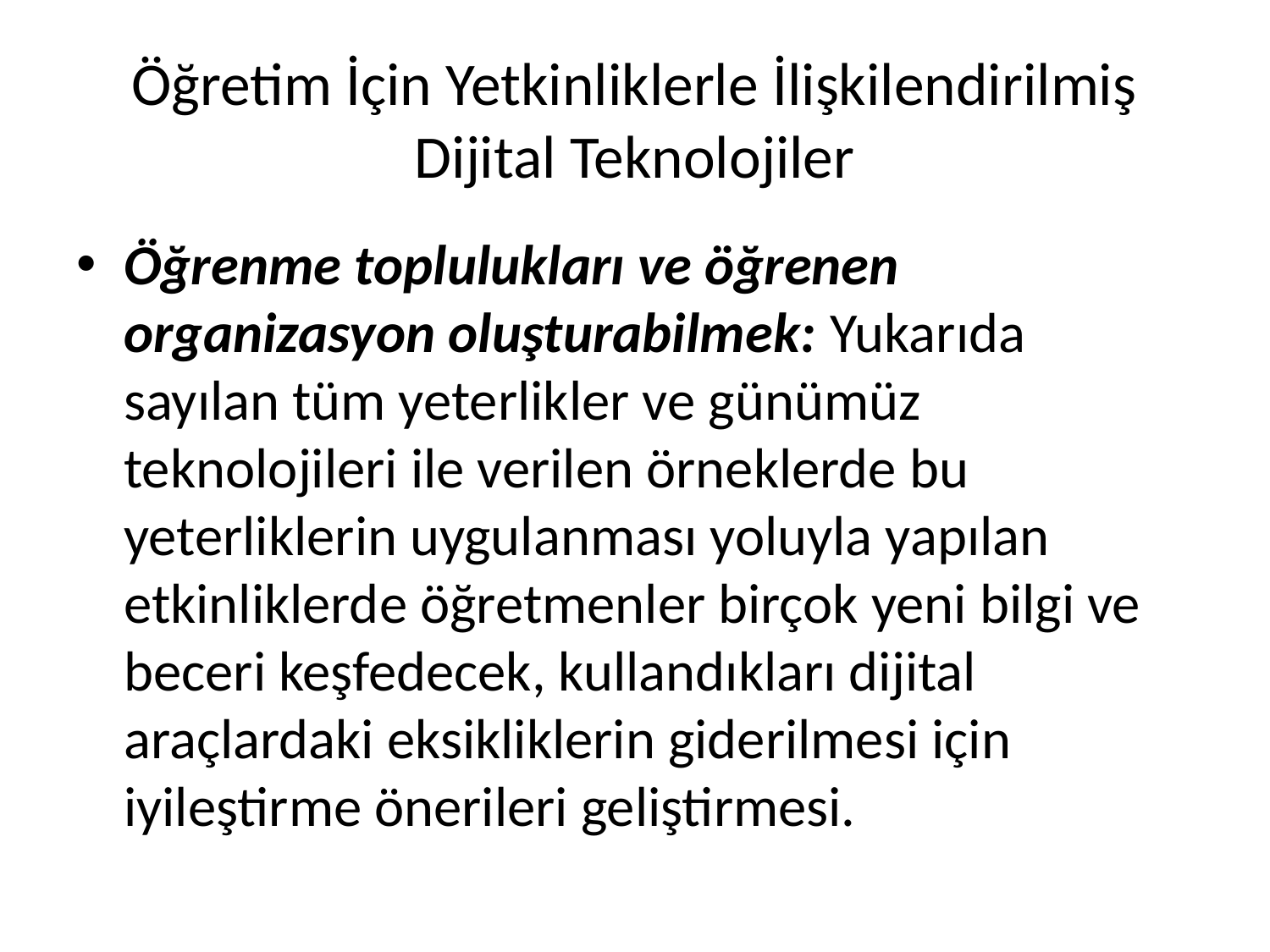

# Öğretim İçin Yetkinliklerle İlişkilendirilmiş Dijital Teknolojiler
Öğrenme toplulukları ve öğrenen organizasyon oluşturabilmek: Yukarıda sayılan tüm yeterlikler ve günümüz teknolojileri ile verilen örneklerde bu yeterliklerin uygulanması yoluyla yapılan etkinliklerde öğretmenler birçok yeni bilgi ve beceri keşfedecek, kullandıkları dijital araçlardaki eksikliklerin giderilmesi için iyileştirme önerileri geliştirmesi.